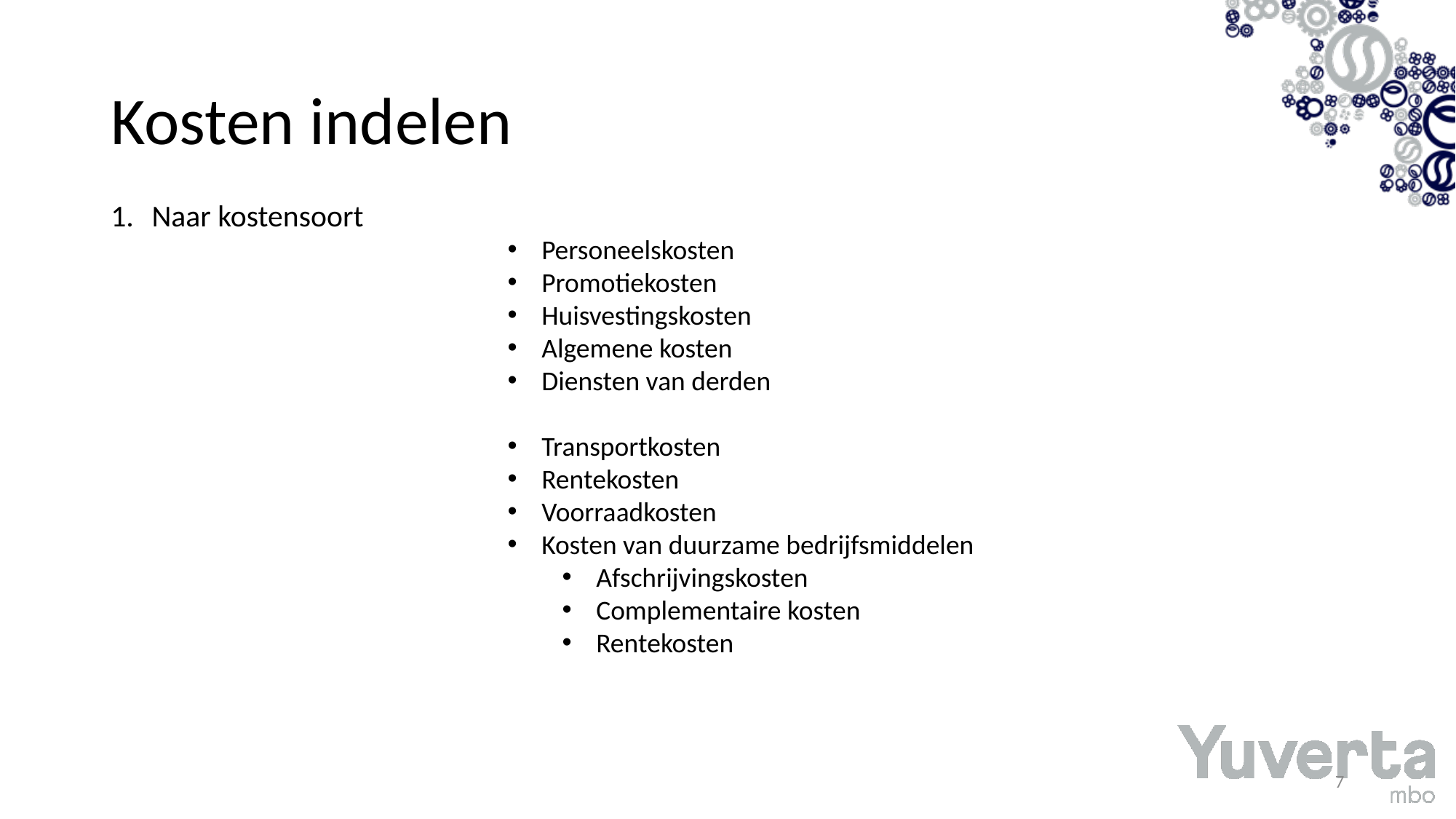

# Kosten indelen
Naar kostensoort

Personeelskosten
Promotiekosten
Huisvestingskosten
Algemene kosten
Diensten van derden

Transportkosten
Rentekosten
Voorraadkosten
Kosten van duurzame bedrijfsmiddelen
Afschrijvingskosten
Complementaire kosten
Rentekosten

7